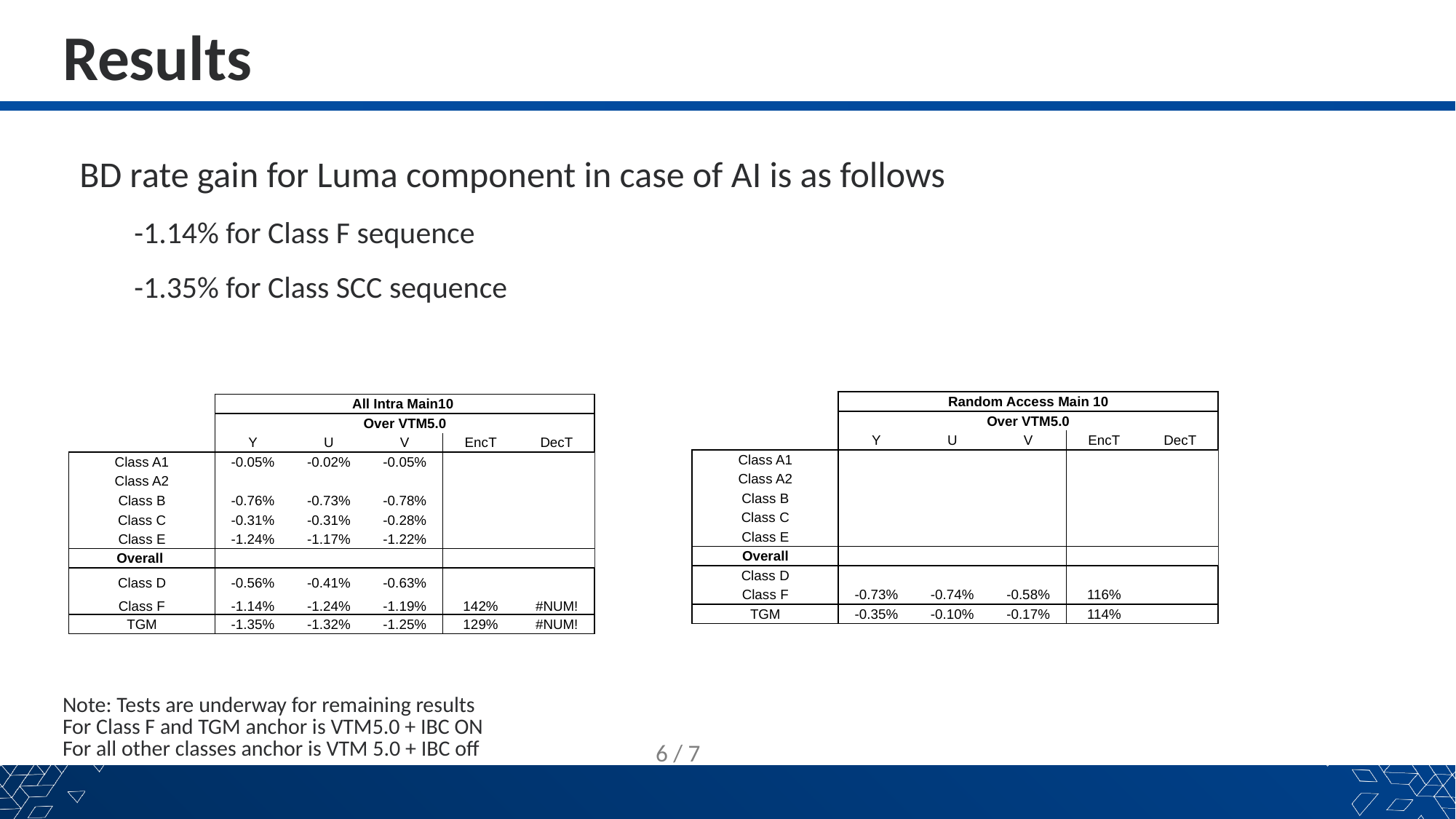

Results
BD rate gain for Luma component in case of AI is as follows
-1.14% for Class F sequence
-1.35% for Class SCC sequence

|  | Random Access Main 10 |  |  |  |  |
| --- | --- | --- | --- | --- | --- |
|  | Over VTM5.0 |  |  |  |  |
|  | Y | U | V | EncT | DecT |
| Class A1 |  |  |  |  |  |
| Class A2 |  |  |  |  |  |
| Class B |  |  |  |  |  |
| Class C |  |  |  |  |  |
| Class E |  |  |  |  |  |
| Overall |  |  |  |  |  |
| Class D |  |  |  |  |  |
| Class F | -0.73% | -0.74% | -0.58% | 116% |  |
| TGM | -0.35% | -0.10% | -0.17% | 114% |  |
|  | All Intra Main10 |  |  |  |  |
| --- | --- | --- | --- | --- | --- |
|  | Over VTM5.0 |  |  |  |  |
|  | Y | U | V | EncT | DecT |
| Class A1 | -0.05% | -0.02% | -0.05% |  |  |
| Class A2 |  |  |  |  |  |
| Class B | -0.76% | -0.73% | -0.78% |  |  |
| Class C | -0.31% | -0.31% | -0.28% |  |  |
| Class E | -1.24% | -1.17% | -1.22% |  |  |
| Overall |  |  |  |  |  |
| Class D | -0.56% | -0.41% | -0.63% |  |  |
| Class F | -1.14% | -1.24% | -1.19% | 142% | #NUM! |
| TGM | -1.35% | -1.32% | -1.25% | 129% | #NUM! |

Note: Tests are underway for remaining results
For Class F and TGM anchor is VTM5.0 + IBC ON
For all other classes anchor is VTM 5.0 + IBC off